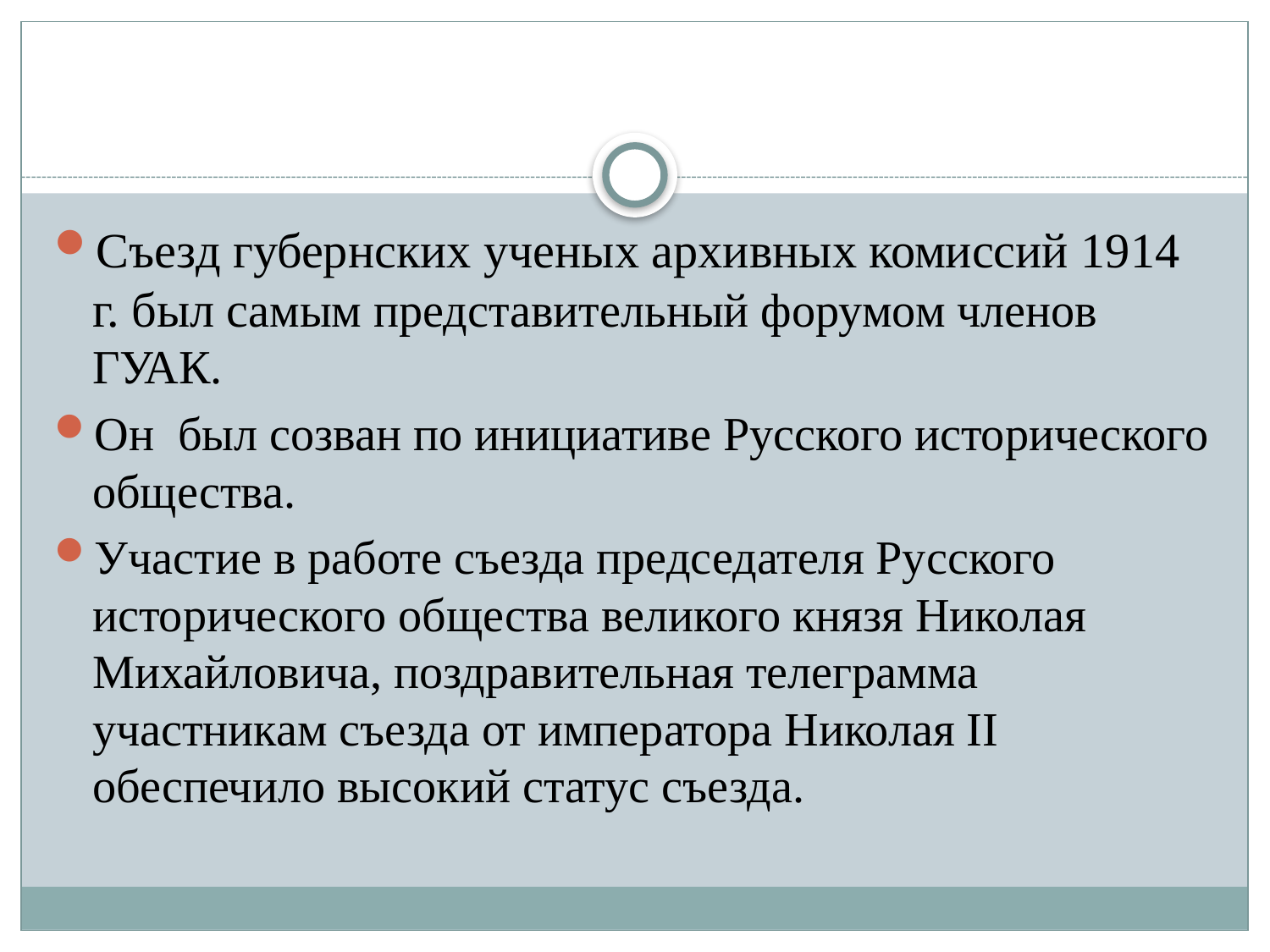

Съезд губернских ученых архивных комиссий 1914 г. был самым представительный форумом членов ГУАК.
Он  был созван по инициативе Русского исторического общества.
Участие в работе съезда председателя Русского исторического общества великого князя Николая Михайловича, поздравительная телеграмма участникам съезда от императора Николая II обеспечило высокий статус съезда.